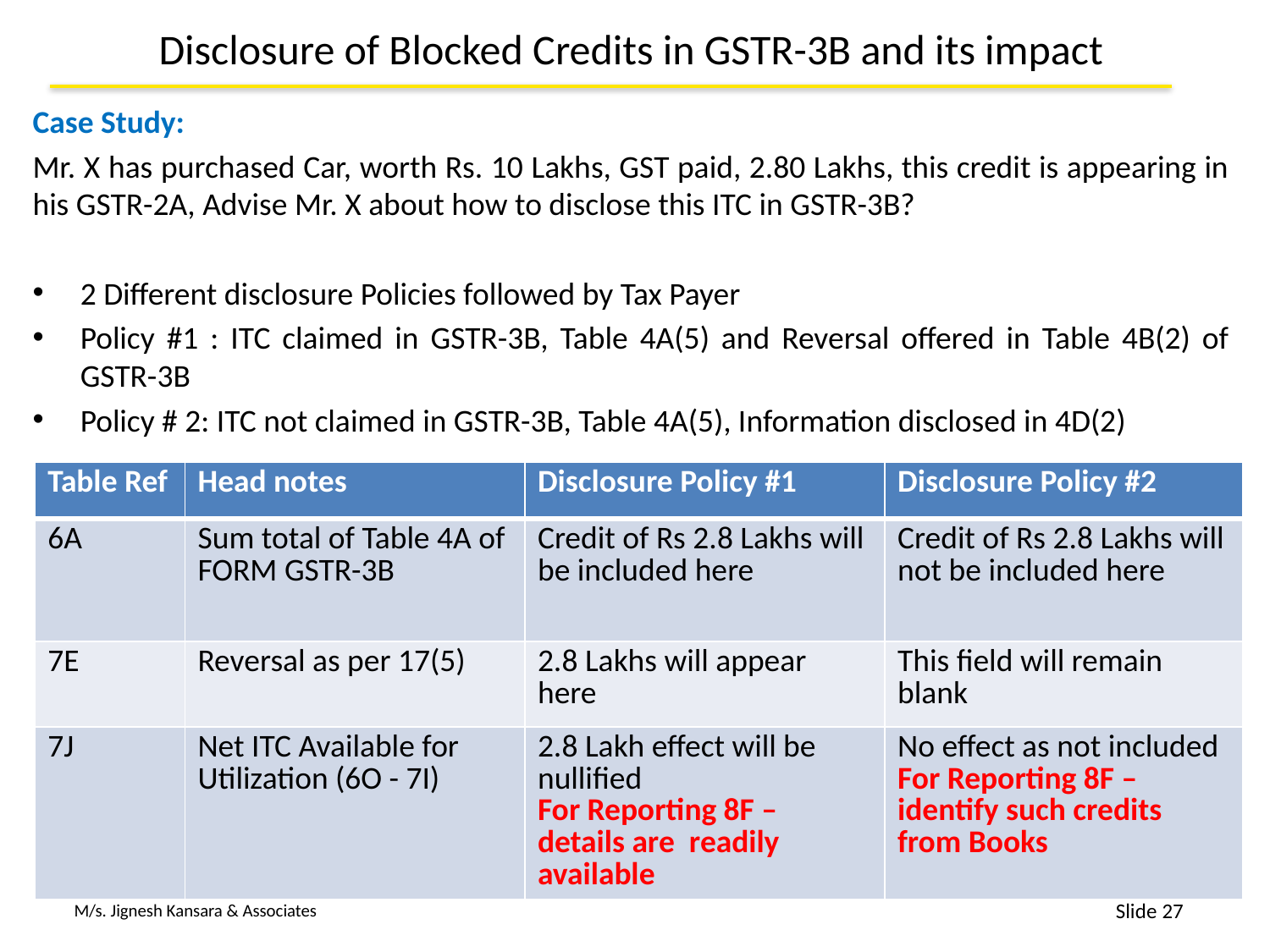

# Disclosure of Blocked Credits in GSTR-3B and its impact
Case Study:
Mr. X has purchased Car, worth Rs. 10 Lakhs, GST paid, 2.80 Lakhs, this credit is appearing in his GSTR-2A, Advise Mr. X about how to disclose this ITC in GSTR-3B?

2 Different disclosure Policies followed by Tax Payer
Policy #1 : ITC claimed in GSTR-3B, Table 4A(5) and Reversal offered in Table 4B(2) of GSTR-3B
Policy # 2: ITC not claimed in GSTR-3B, Table 4A(5), Information disclosed in 4D(2)

| Table Ref | Head notes | Disclosure Policy #1 | Disclosure Policy #2 |
| --- | --- | --- | --- |
| 6A | Sum total of Table 4A of FORM GSTR-3B | Credit of Rs 2.8 Lakhs will be included here | Credit of Rs 2.8 Lakhs will not be included here |
| 7E | Reversal as per 17(5) | 2.8 Lakhs will appear here | This field will remain blank |
| 7J | Net ITC Available for Utilization (6O - 7I) | 2.8 Lakh effect will be nullified For Reporting 8F – details are readily available | No effect as not included For Reporting 8F – identify such credits from Books |
27